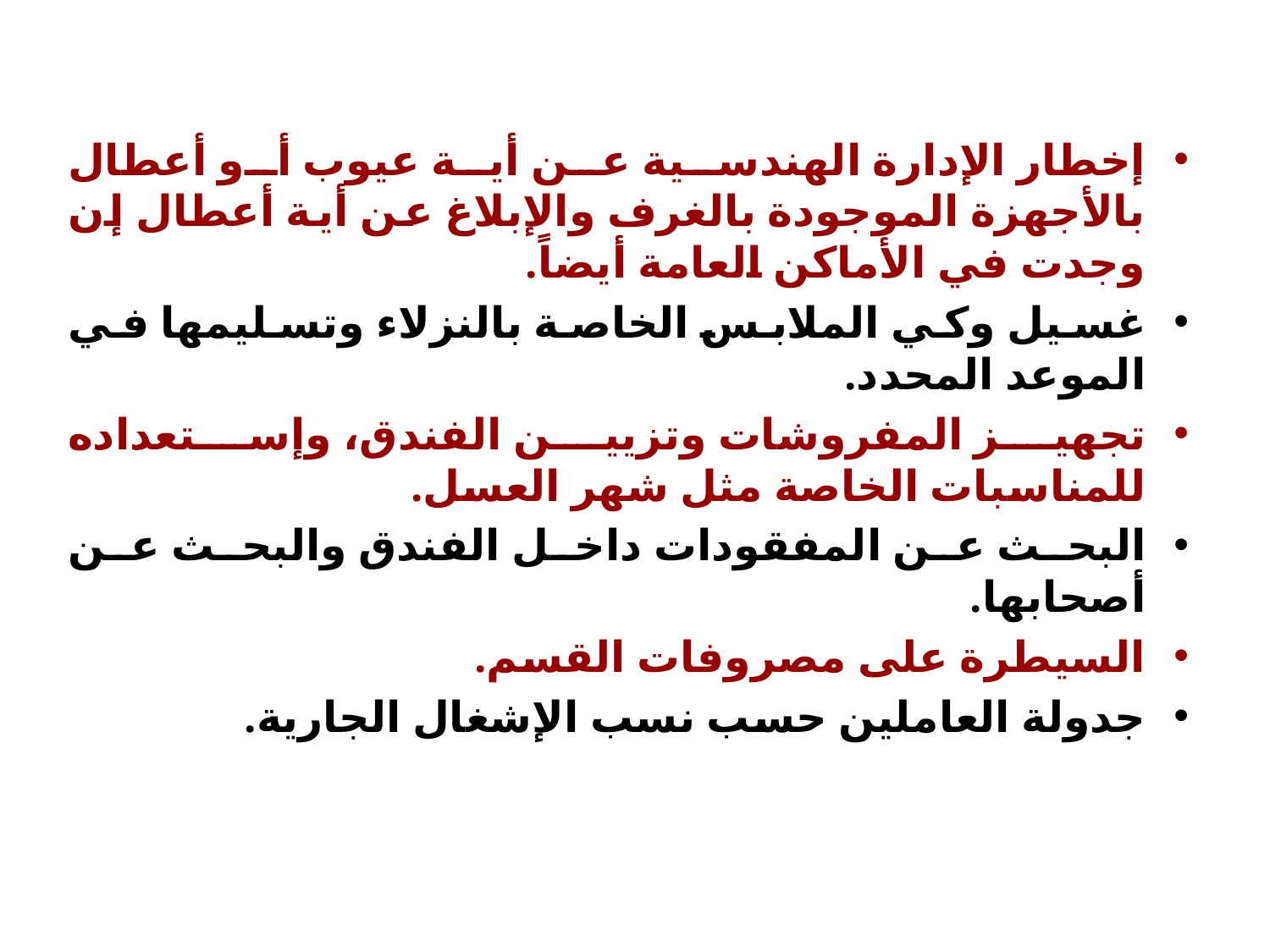

إخطار الإدارة الهندسية عن أية عيوب أو أعطال بالأجهزة الموجودة بالغرف والإبلاغ عن أية أعطال إن وجدت في الأماكن العامة أيضاً.
غسيل وكي الملابس الخاصة بالنزلاء وتسليمها في الموعد المحدد.
تجهيز المفروشات وتزيين الفندق، وإستعداده للمناسبات الخاصة مثل شهر العسل.
البحث عن المفقودات داخل الفندق والبحث عن أصحابها.
السيطرة على مصروفات القسم.
جدولة العاملين حسب نسب الإشغال الجارية.